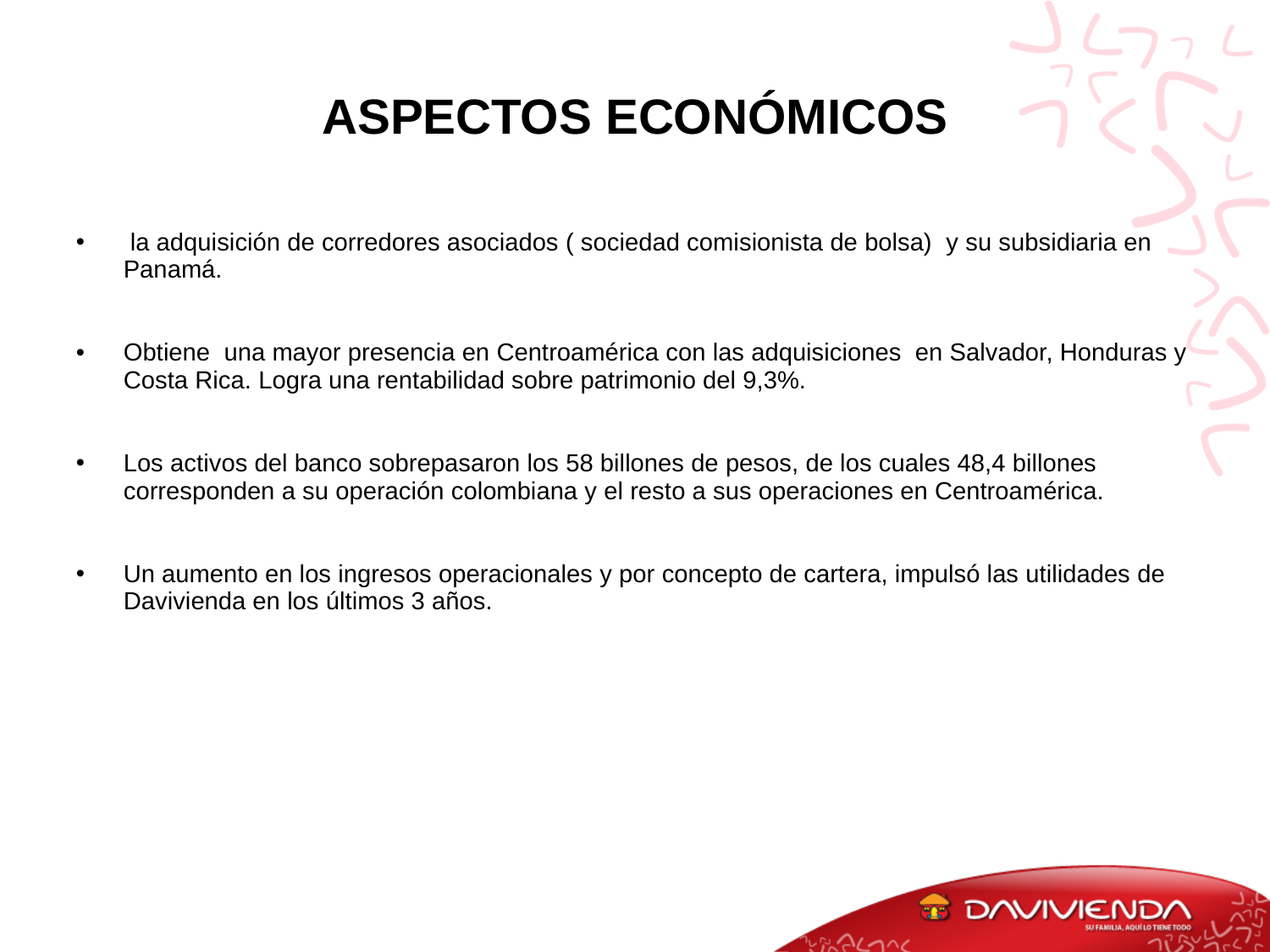

# ASPECTOS ECONÓMICOS
 la adquisición de corredores asociados ( sociedad comisionista de bolsa)  y su subsidiaria en Panamá.

Obtiene  una mayor presencia en Centroamérica con las adquisiciones  en Salvador, Honduras y Costa Rica. Logra una rentabilidad sobre patrimonio del 9,3%.

Los activos del banco sobrepasaron los 58 billones de pesos, de los cuales 48,4 billones corresponden a su operación colombiana y el resto a sus operaciones en Centroamérica.

Un aumento en los ingresos operacionales y por concepto de cartera, impulsó las utilidades de Davivienda en los últimos 3 años.